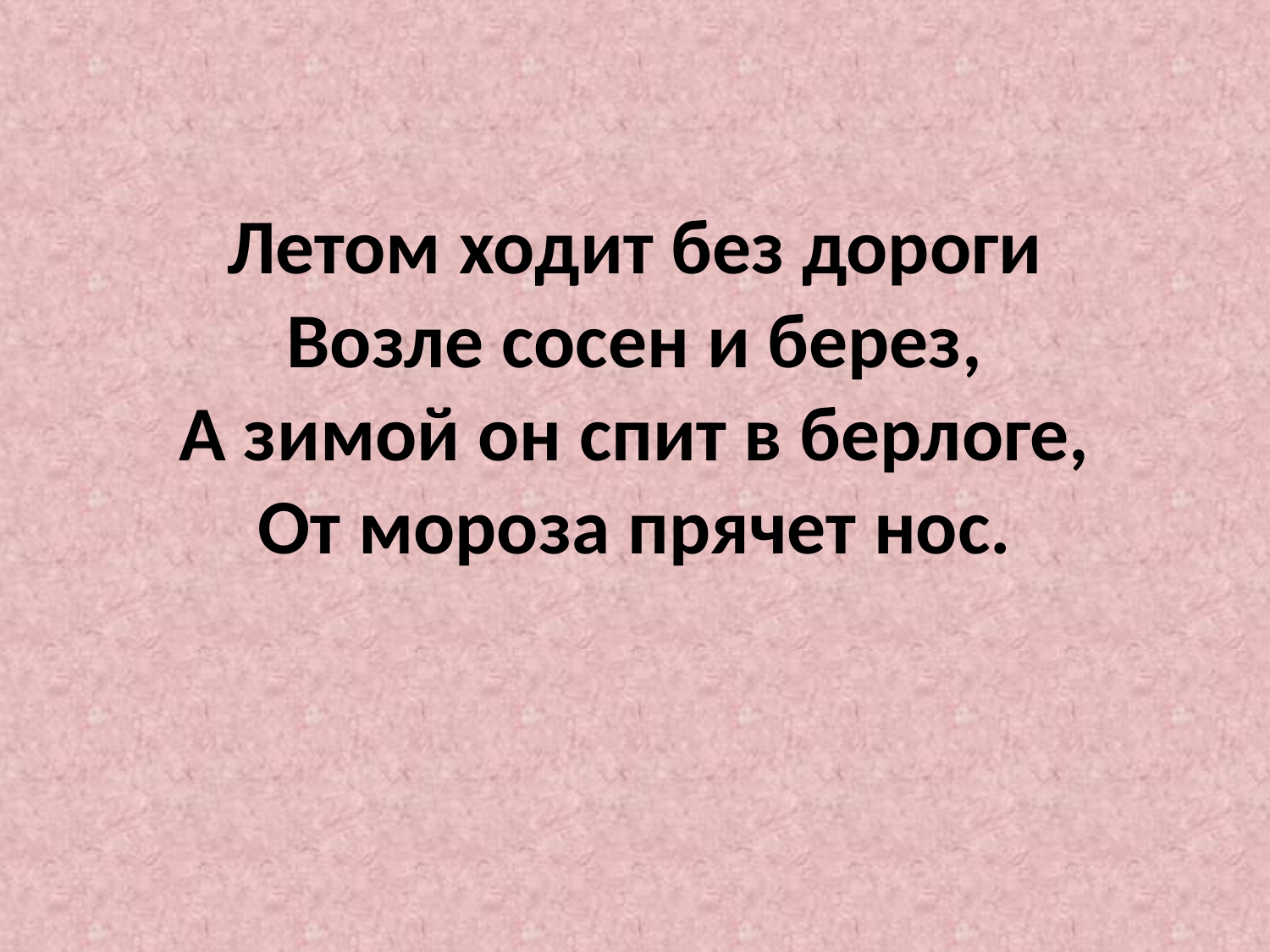

# Летом ходит без дороги Возле сосен и берез, А зимой он спит в берлоге, От мороза прячет нос.